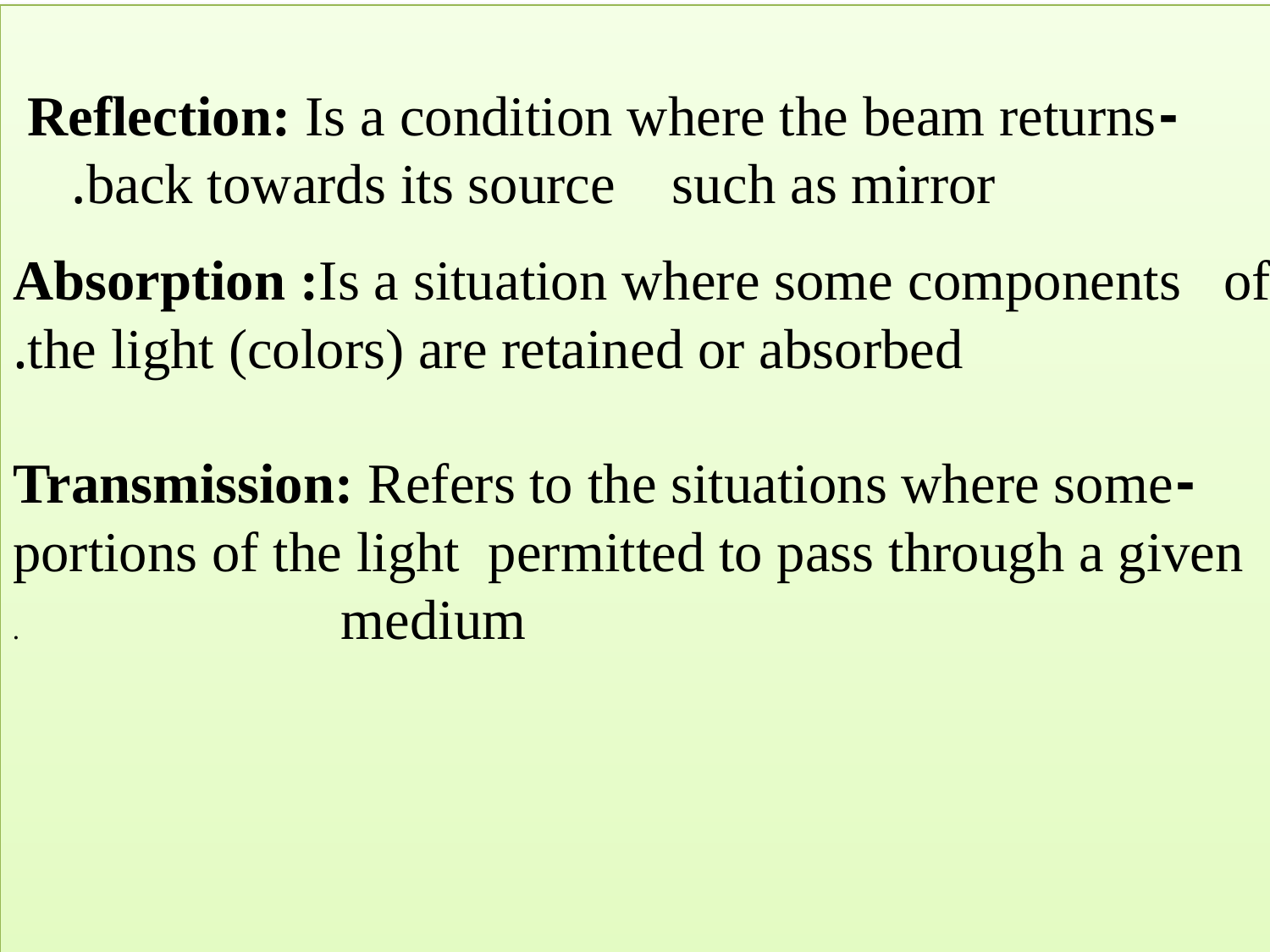

-Reflection: Is a condition where the beam returns
  back towards its source    such as mirror.

	-Absorption :Is a situation where some components   of the light (colors) are retained or absorbed.

-Transmission: Refers to the situations where some portions of the light  permitted to pass through a given medium                      .